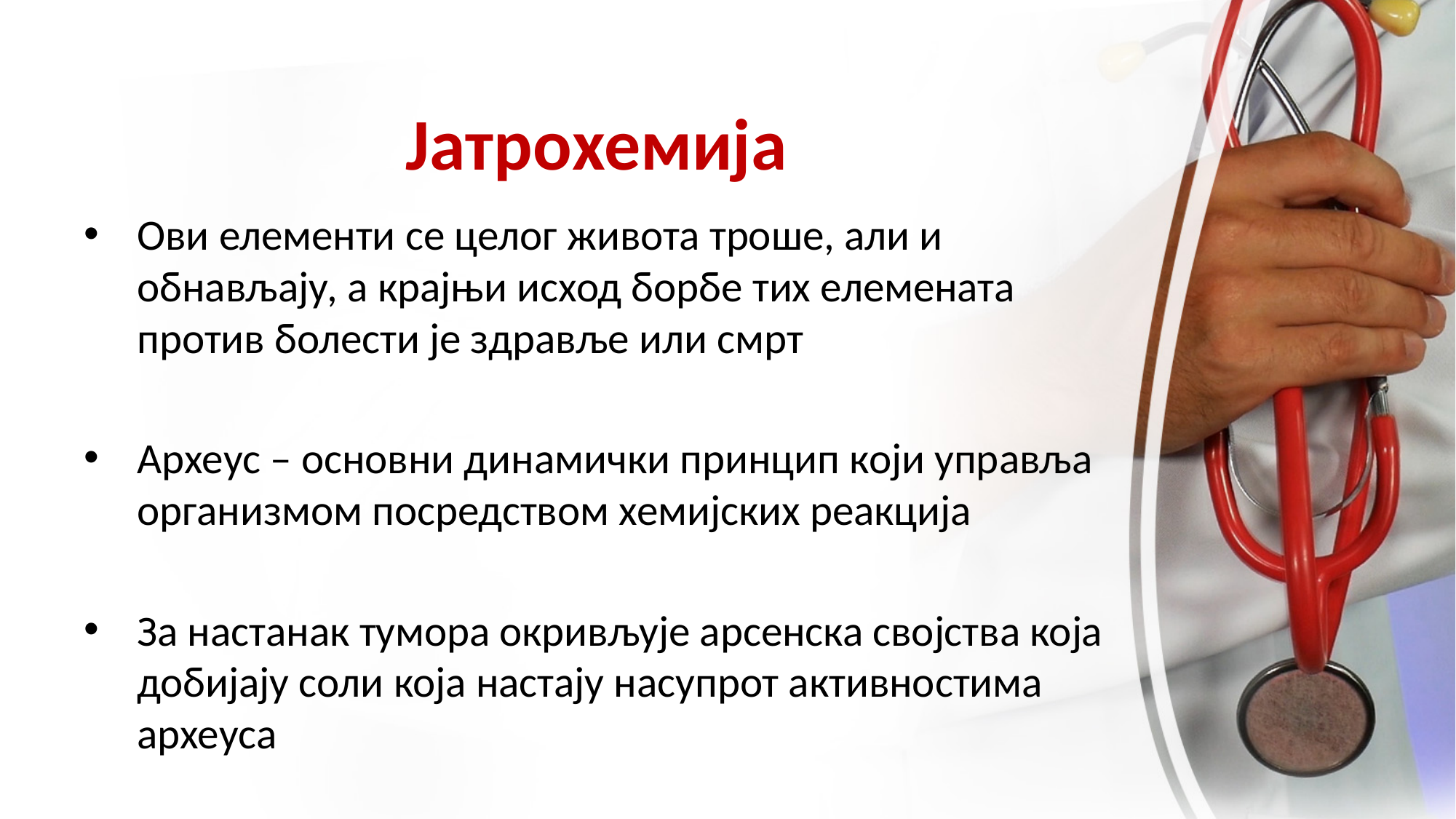

# Јатрохемија
Ови елементи се целог живота троше, али и обнављају, а крајњи исход борбе тих елемената против болести је здравље или смрт

Археус – основни динамички принцип који управља организмом посредством хемијских реакција

За настанак тумора окривљује арсенска својства која добијају соли која настају насупрот активностима археуса